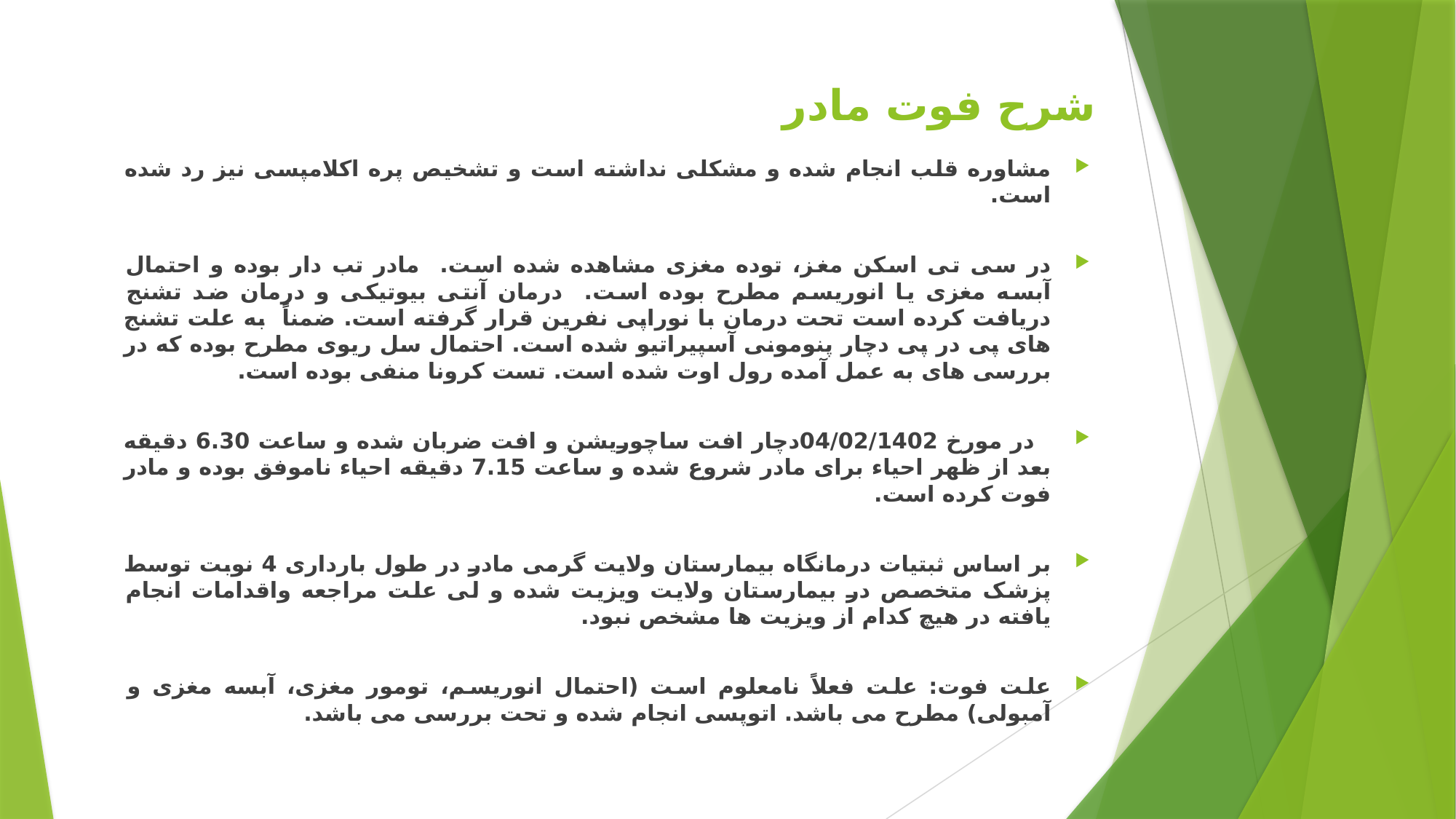

# شرح فوت مادر
مشاوره قلب انجام شده و مشکلی نداشته است و تشخیص پره اکلامپسی نیز رد شده است.

در سی تی اسکن مغز، توده مغزی مشاهده شده است.  مادر تب دار بوده و احتمال آبسه مغزی یا انوریسم مطرح بوده است.  درمان آنتی بیوتیکی و درمان ضد تشنج دریافت کرده است تحت درمان با نوراپی نفرین قرار گرفته است. ضمناً  به علت تشنج های پی در پی دچار پنومونی آسپیراتیو شده است. احتمال سل ریوی مطرح بوده که در بررسی های به عمل آمده رول اوت شده است. تست کرونا منفی بوده است.

  در مورخ 04/02/1402دچار افت ساچوریشن و افت ضربان شده و ساعت 6.30 دقیقه بعد از ظهر احیاء برای مادر شروع شده و ساعت 7.15 دقیقه احیاء ناموفق بوده و مادر فوت کرده است.

بر اساس ثبتیات درمانگاه بیمارستان ولایت گرمی مادر در طول بارداری 4 نوبت توسط پزشک متخصص در بیمارستان ولایت ویزیت شده و لی علت مراجعه واقدامات انجام یافته در هیچ کدام از ویزیت ها مشخص نبود.

علت فوت: علت فعلاً نامعلوم است (احتمال انوریسم، تومور مغزی، آبسه مغزی و آمبولی) مطرح می باشد. اتوپسی انجام شده و تحت بررسی می باشد.